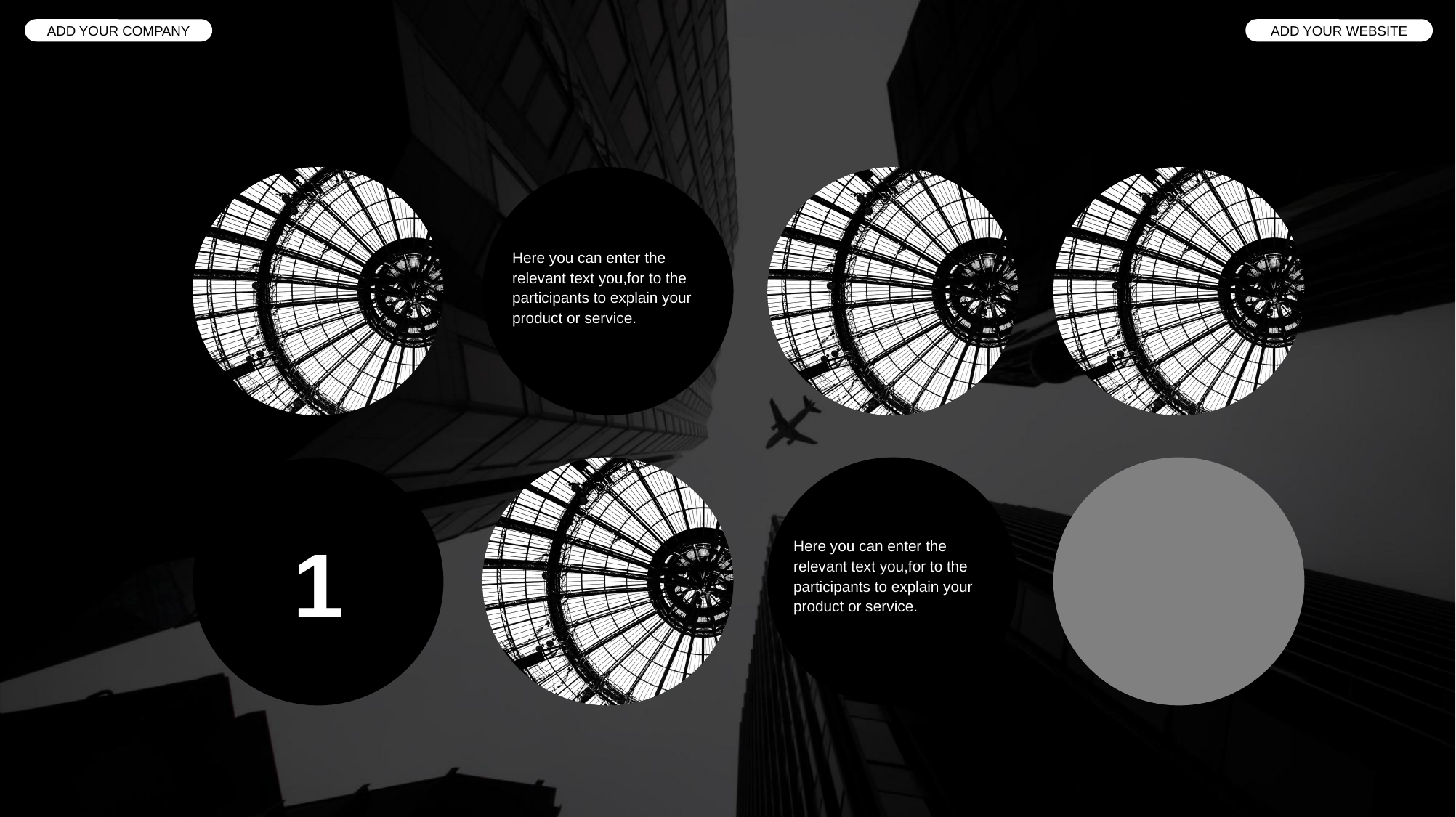

ADD YOUR COMPANY
ADD YOUR WEBSITE

Here you can enter the relevant text you,for to the participants to explain your product or service.
1

Here you can enter the relevant text you,for to the participants to explain your product or service.